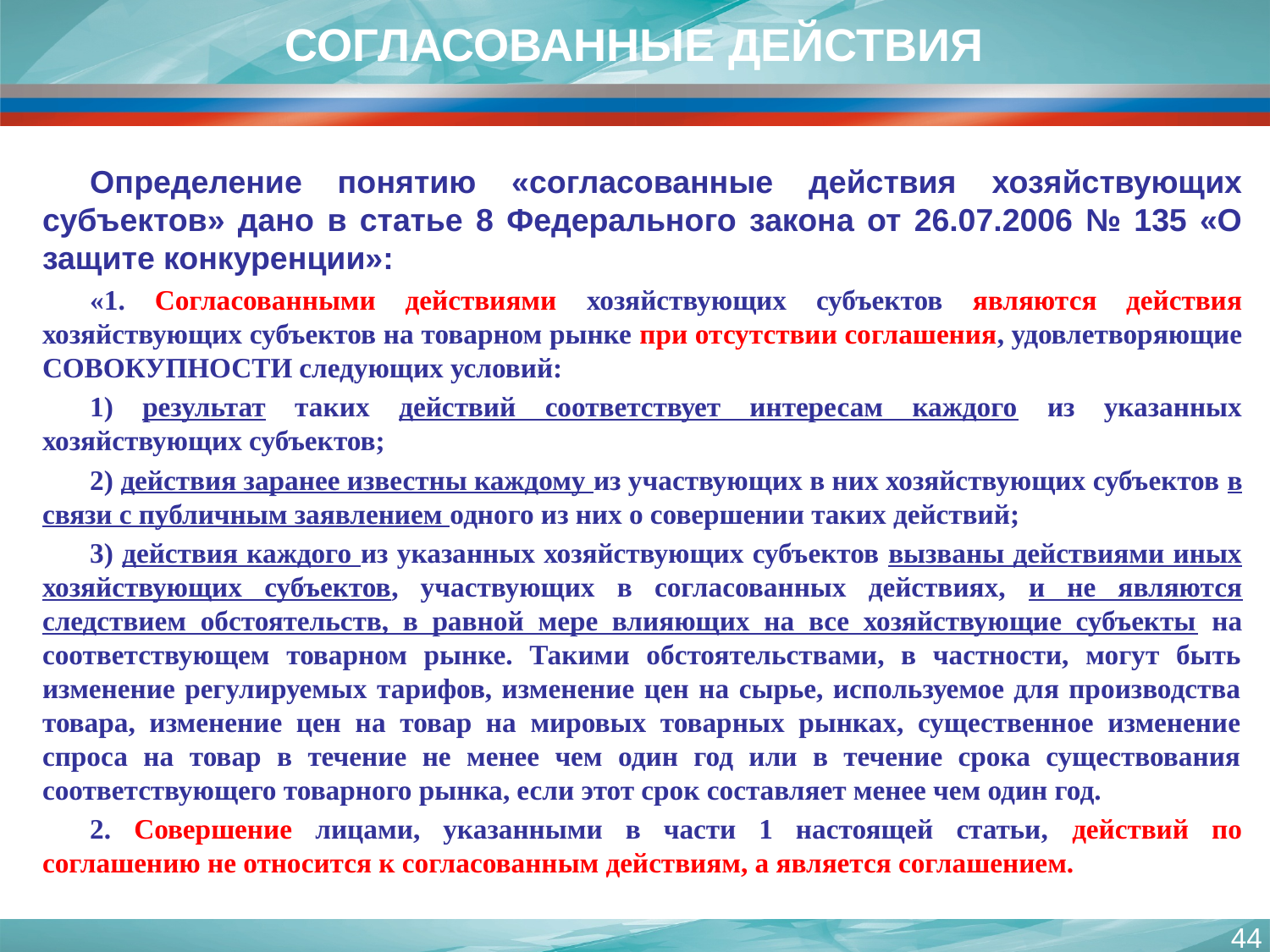

СОГЛАСОВАННЫЕ ДЕЙСТВИЯ
Определение понятию «согласованные действия хозяйствующих субъектов» дано в статье 8 Федерального закона от 26.07.2006 № 135 «О защите конкуренции»:
«1. Согласованными действиями хозяйствующих субъектов являются действия хозяйствующих субъектов на товарном рынке при отсутствии соглашения, удовлетворяющие СОВОКУПНОСТИ следующих условий:
1) результат таких действий соответствует интересам каждого из указанных хозяйствующих субъектов;
2) действия заранее известны каждому из участвующих в них хозяйствующих субъектов в связи с публичным заявлением одного из них о совершении таких действий;
3) действия каждого из указанных хозяйствующих субъектов вызваны действиями иных хозяйствующих субъектов, участвующих в согласованных действиях, и не являются следствием обстоятельств, в равной мере влияющих на все хозяйствующие субъекты на соответствующем товарном рынке. Такими обстоятельствами, в частности, могут быть изменение регулируемых тарифов, изменение цен на сырье, используемое для производства товара, изменение цен на товар на мировых товарных рынках, существенное изменение спроса на товар в течение не менее чем один год или в течение срока существования соответствующего товарного рынка, если этот срок составляет менее чем один год.
2. Совершение лицами, указанными в части 1 настоящей статьи, действий по соглашению не относится к согласованным действиям, а является соглашением.
44